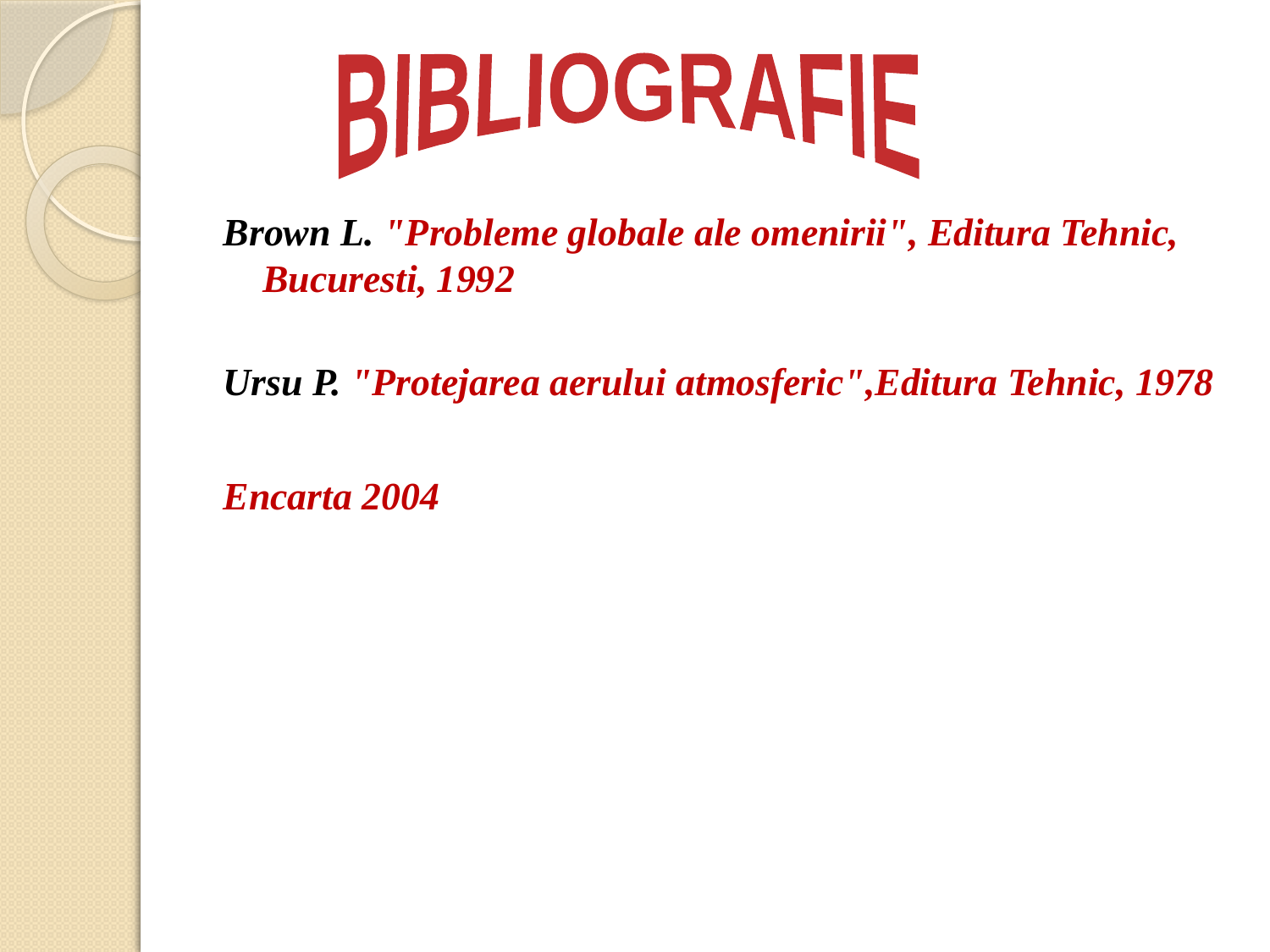

BIBLIOGRAFIE
Brown L. "Probleme globale ale omenirii", Editura Tehnic, Bucuresti, 1992
Ursu P. "Protejarea aerului atmosferic",Editura Tehnic, 1978

Encarta 2004